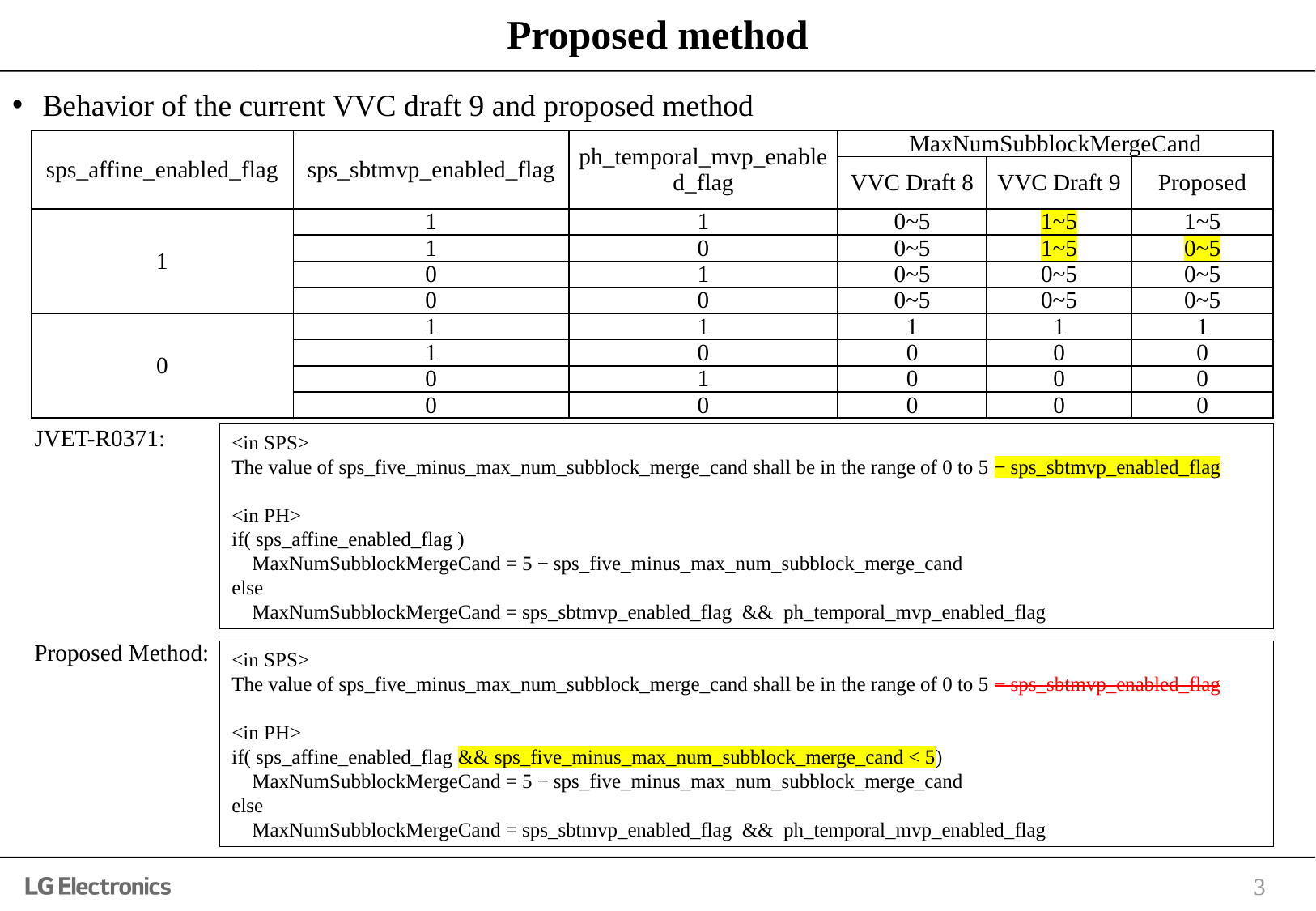

# Proposed method
Behavior of the current VVC draft 9 and proposed method

| sps\_affine\_enabled\_flag | sps\_sbtmvp\_enabled\_flag | ph\_temporal\_mvp\_enabled\_flag | MaxNumSubblockMergeCand |  |  |
| --- | --- | --- | --- | --- | --- |
|  |  |  | VVC Draft 8 | VVC Draft 9 | Proposed |
| 1 | 1 | 1 | 0~5 | 1~5 | 1~5 |
|  | 1 | 0 | 0~5 | 1~5 | 0~5 |
|  | 0 | 1 | 0~5 | 0~5 | 0~5 |
|  | 0 | 0 | 0~5 | 0~5 | 0~5 |
| 0 | 1 | 1 | 1 | 1 | 1 |
|  | 1 | 0 | 0 | 0 | 0 |
|  | 0 | 1 | 0 | 0 | 0 |
|  | 0 | 0 | 0 | 0 | 0 |
JVET-R0371:
<in SPS>
The value of sps_five_minus_max_num_subblock_merge_cand shall be in the range of 0 to 5 − sps_sbtmvp_enabled_flag

<in PH>
if( sps_affine_enabled_flag )
    MaxNumSubblockMergeCand = 5 − sps_five_minus_max_num_subblock_merge_cand
else
    MaxNumSubblockMergeCand = sps_sbtmvp_enabled_flag  &&  ph_temporal_mvp_enabled_flag
Proposed Method:
<in SPS>
The value of sps_five_minus_max_num_subblock_merge_cand shall be in the range of 0 to 5 − sps_sbtmvp_enabled_flag

<in PH>
if( sps_affine_enabled_flag && sps_five_minus_max_num_subblock_merge_cand < 5)
    MaxNumSubblockMergeCand = 5 − sps_five_minus_max_num_subblock_merge_cand
else
    MaxNumSubblockMergeCand = sps_sbtmvp_enabled_flag  &&  ph_temporal_mvp_enabled_flag
3